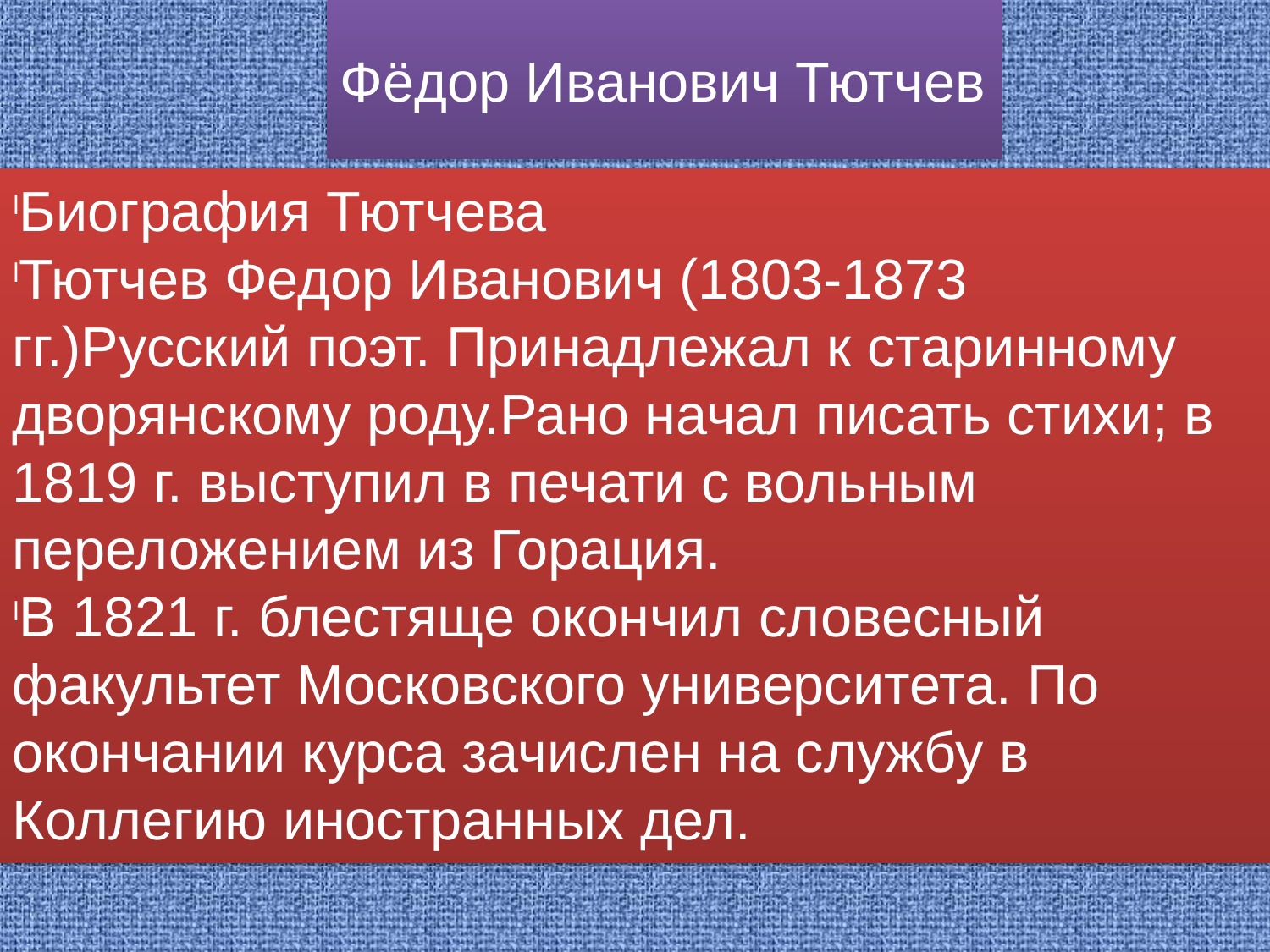

Фёдор Иванович Тютчев
Биография Тютчева
Тютчев Федор Иванович (1803-1873 гг.)Русский поэт. Принадлежал к старинному дворянскому роду.Рано начал писать стихи; в 1819 г. выступил в печати с вольным переложением из Горация.
В 1821 г. блестяще окончил словесный факультет Московского университета. По окончании курса зачислен на службу в Коллегию иностранных дел.